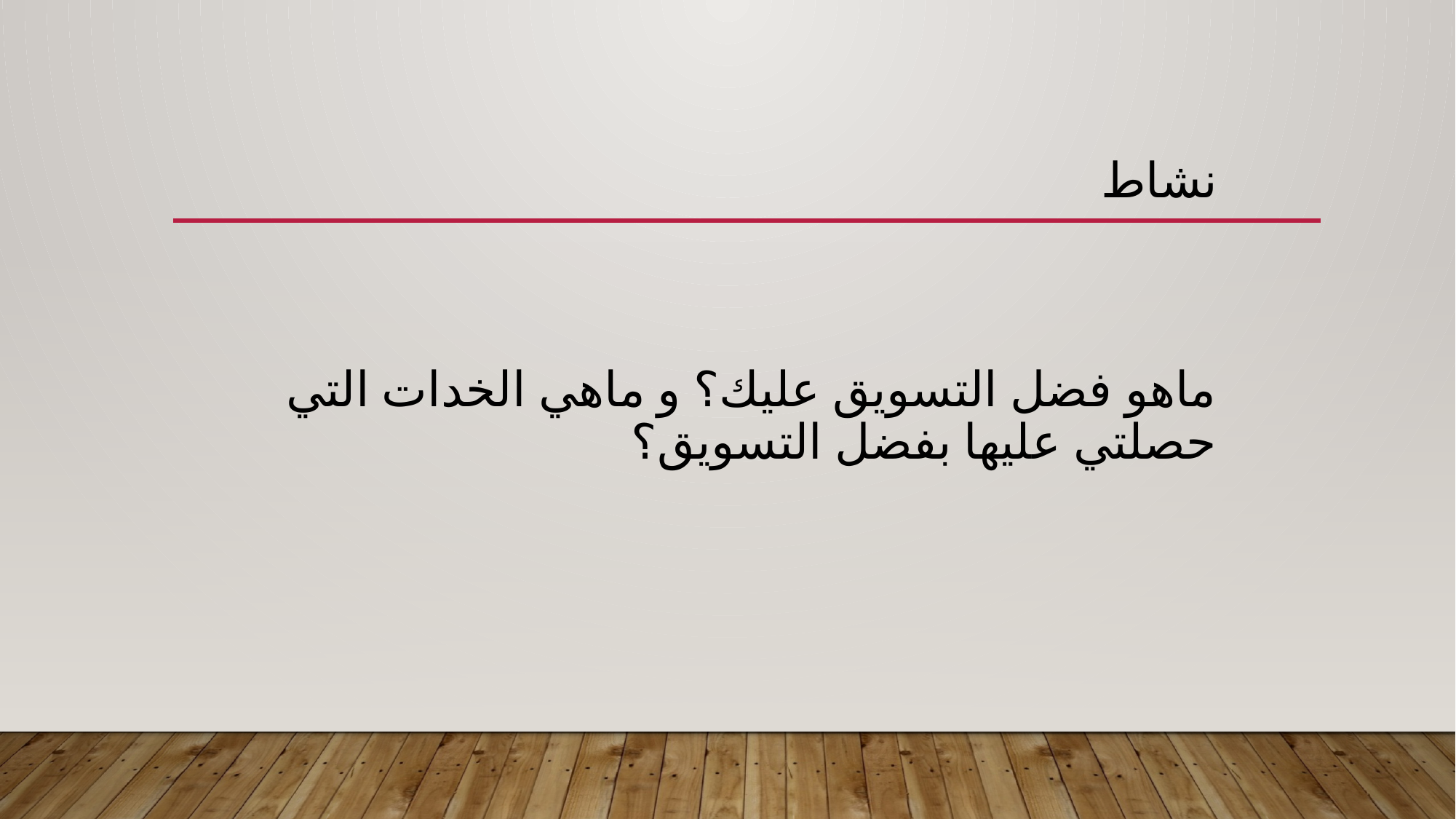

# نشاط ماهو فضل التسويق عليك؟ و ماهي الخدات التي حصلتي عليها بفضل التسويق؟